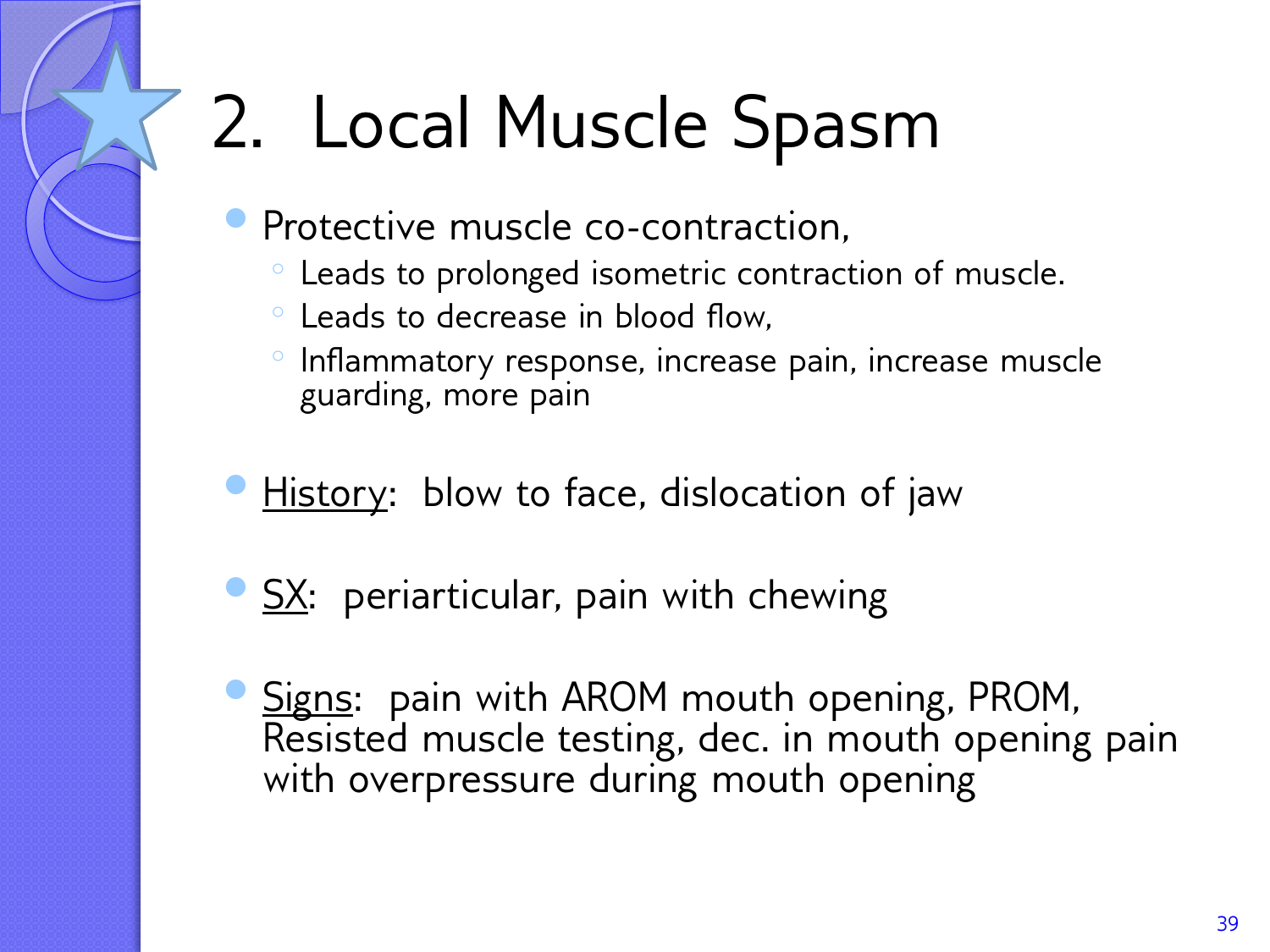

# 2.  Local Muscle Spasm

Protective muscle co-contraction,
Leads to prolonged isometric contraction of muscle.
Leads to decrease in blood flow,
Inflammatory response, increase pain, increase muscle guarding, more pain

History:  blow to face, dislocation of jaw

SX:  periarticular, pain with chewing

Signs:  pain with AROM mouth opening, PROM, Resisted muscle testing, dec. in mouth opening pain with overpressure during mouth opening

39